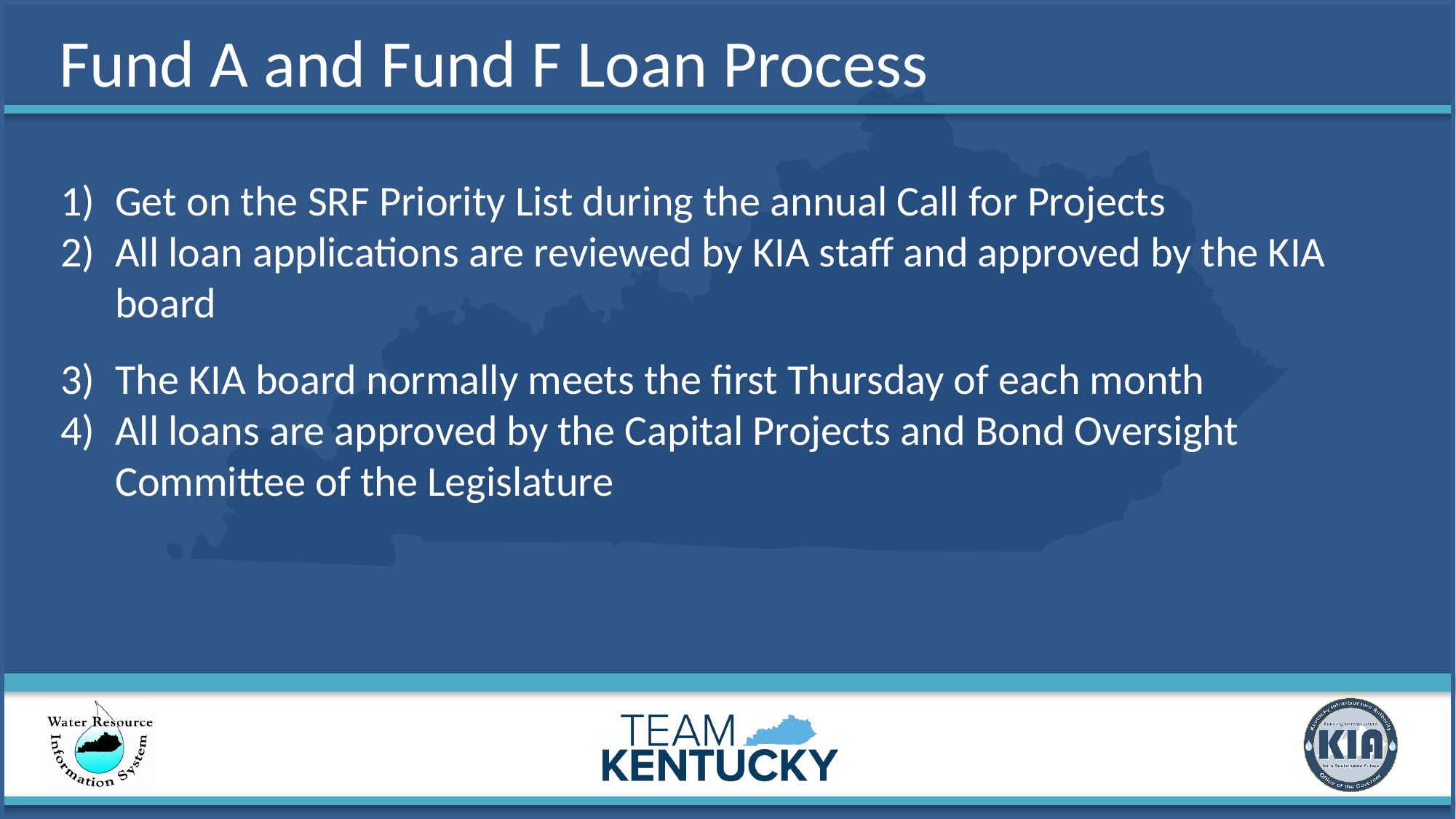

# Fund A and Fund F Loan Process
Get on the SRF Priority List during the annual Call for Projects
All loan applications are reviewed by KIA staff and approved by the KIA board
The KIA board normally meets the first Thursday of each month
All loans are approved by the Capital Projects and Bond Oversight Committee of the Legislature